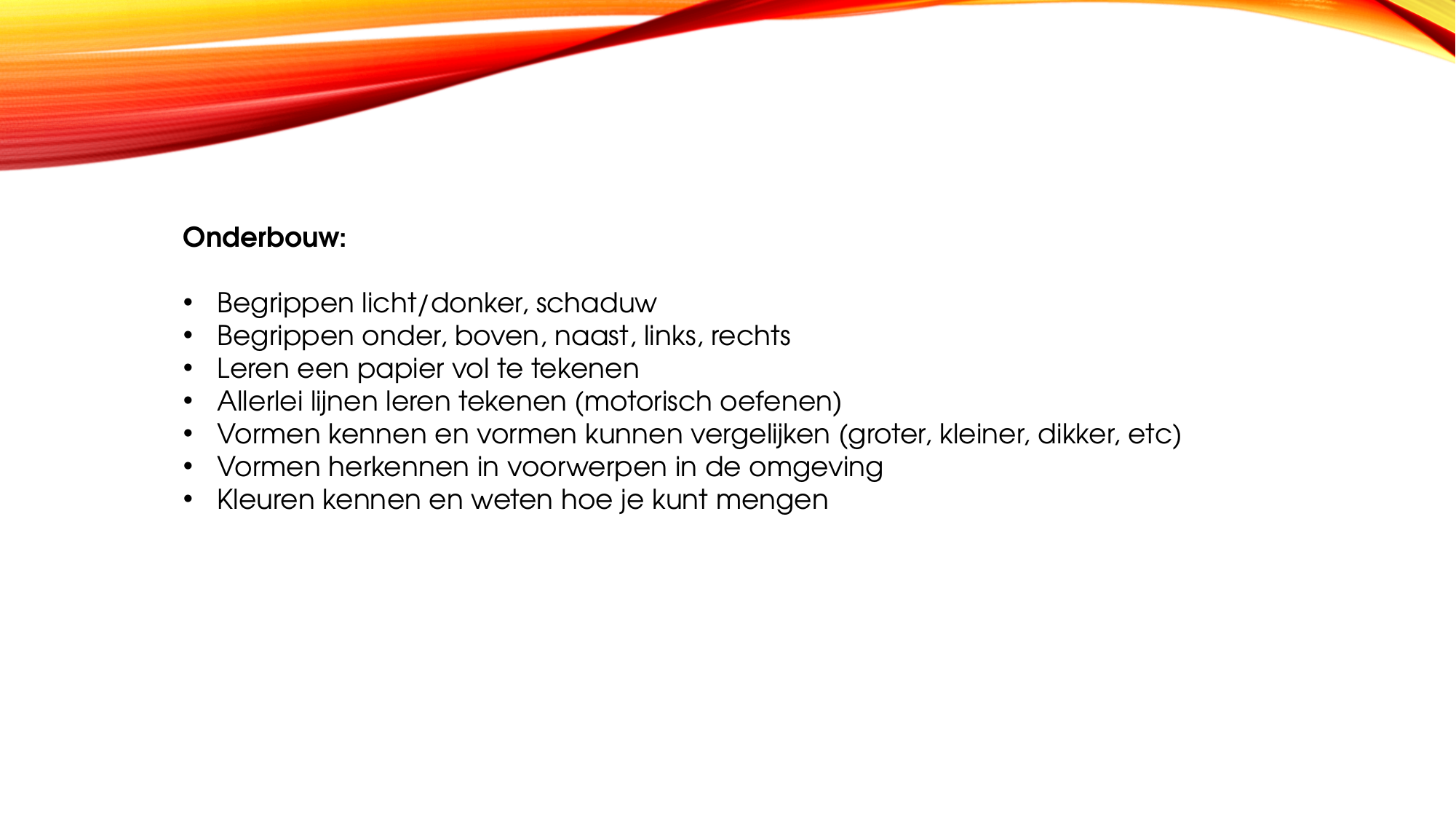

Onderbouw:

Begrippen licht/donker, schaduw
Begrippen onder, boven, naast, links, rechts
Leren een papier vol te tekenen
Allerlei lijnen leren tekenen (motorisch oefenen)
Vormen kennen en vormen kunnen vergelijken (groter, kleiner, dikker, etc)
Vormen herkennen in voorwerpen in de omgeving
Kleuren kennen en weten hoe je kunt mengen